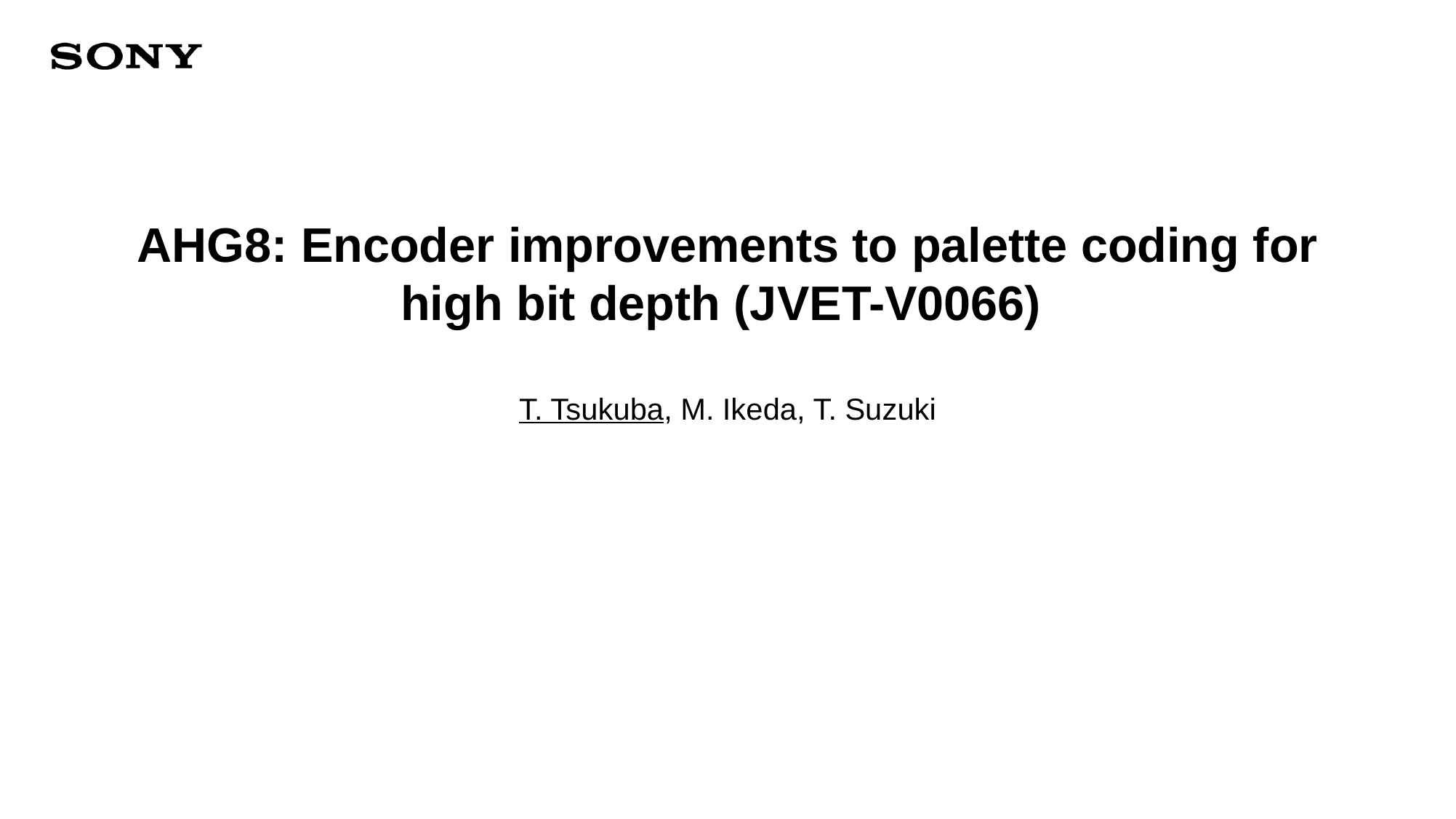

AHG8: Encoder improvements to palette coding for high bit depth (JVET-V0066)
T. Tsukuba, M. Ikeda, T. Suzuki